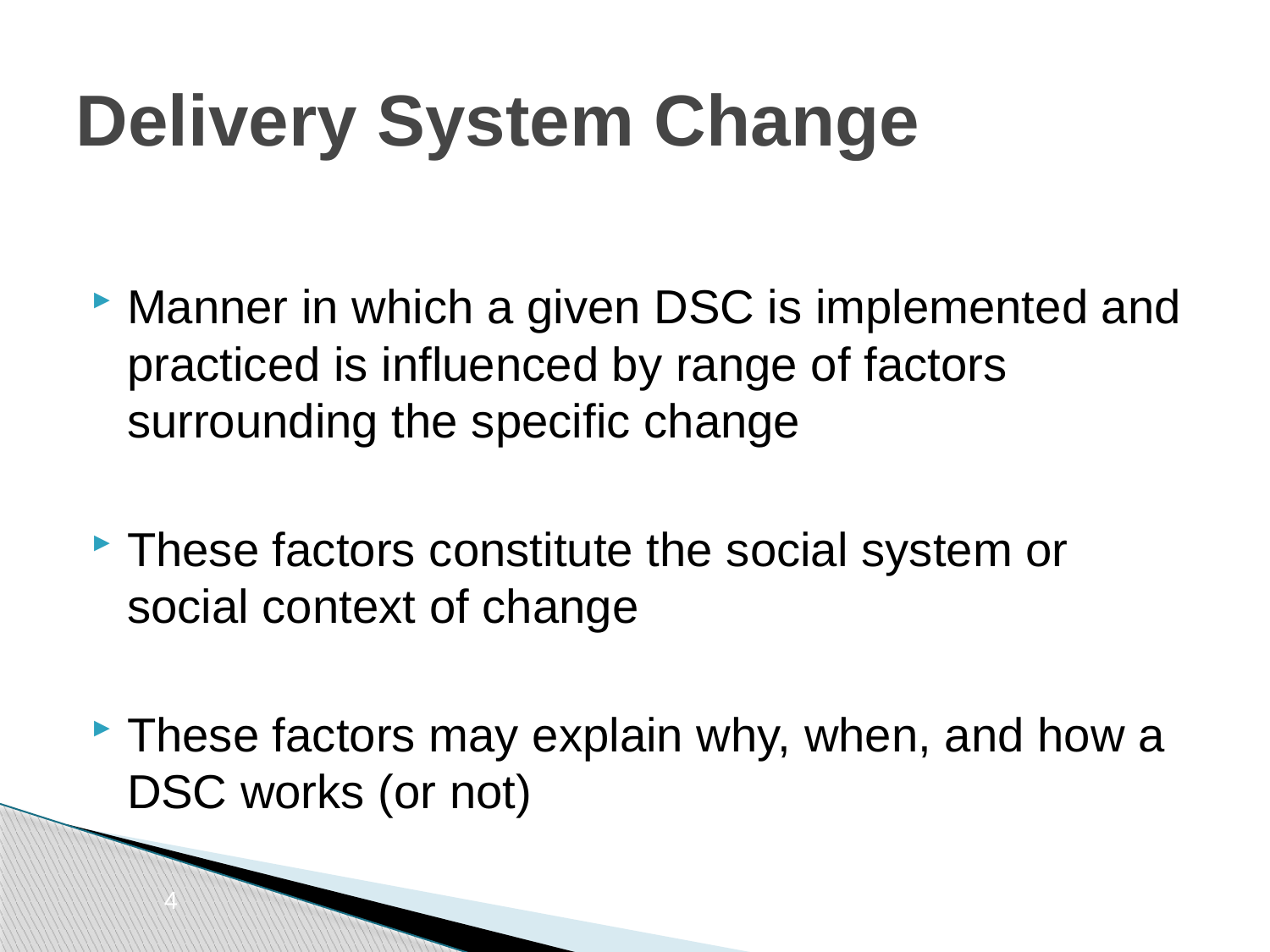

# Delivery System Change

Manner in which a given DSC is implemented and practiced is influenced by range of factors surrounding the specific change

These factors constitute the social system or social context of change

These factors may explain why, when, and how a DSC works (or not)

4